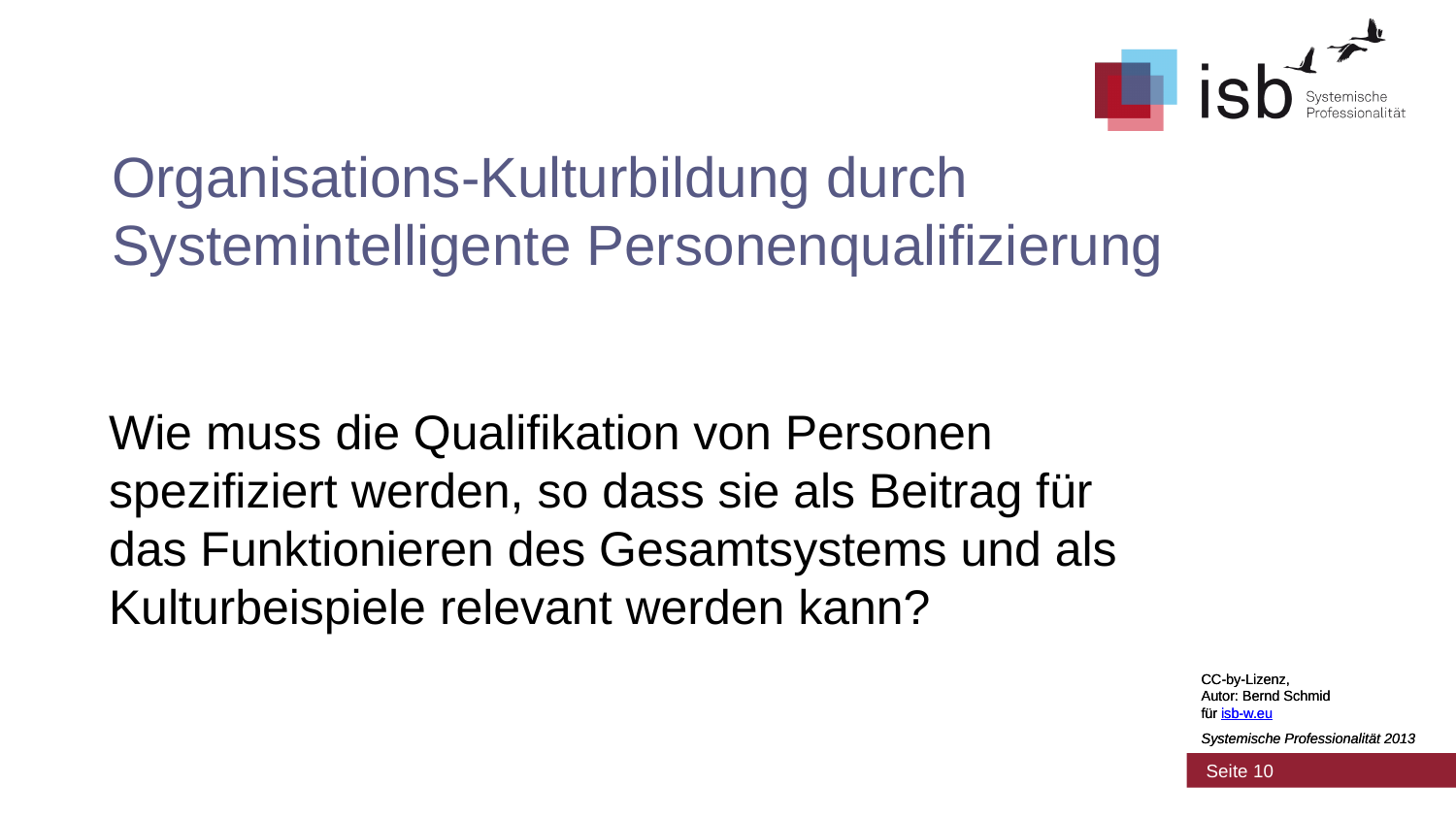

# Organisations-Kulturbildung durch Systemintelligente Personenqualifizierung

Wie muss die Qualifikation von Personen spezifiziert werden, so dass sie als Beitrag für das Funktionieren des Gesamtsystems und als Kulturbeispiele relevant werden kann?

CC-by-Lizenz,
Autor: Bernd Schmid
für isb-w.eu
Systemische Professionalität 2013
 Seite 10